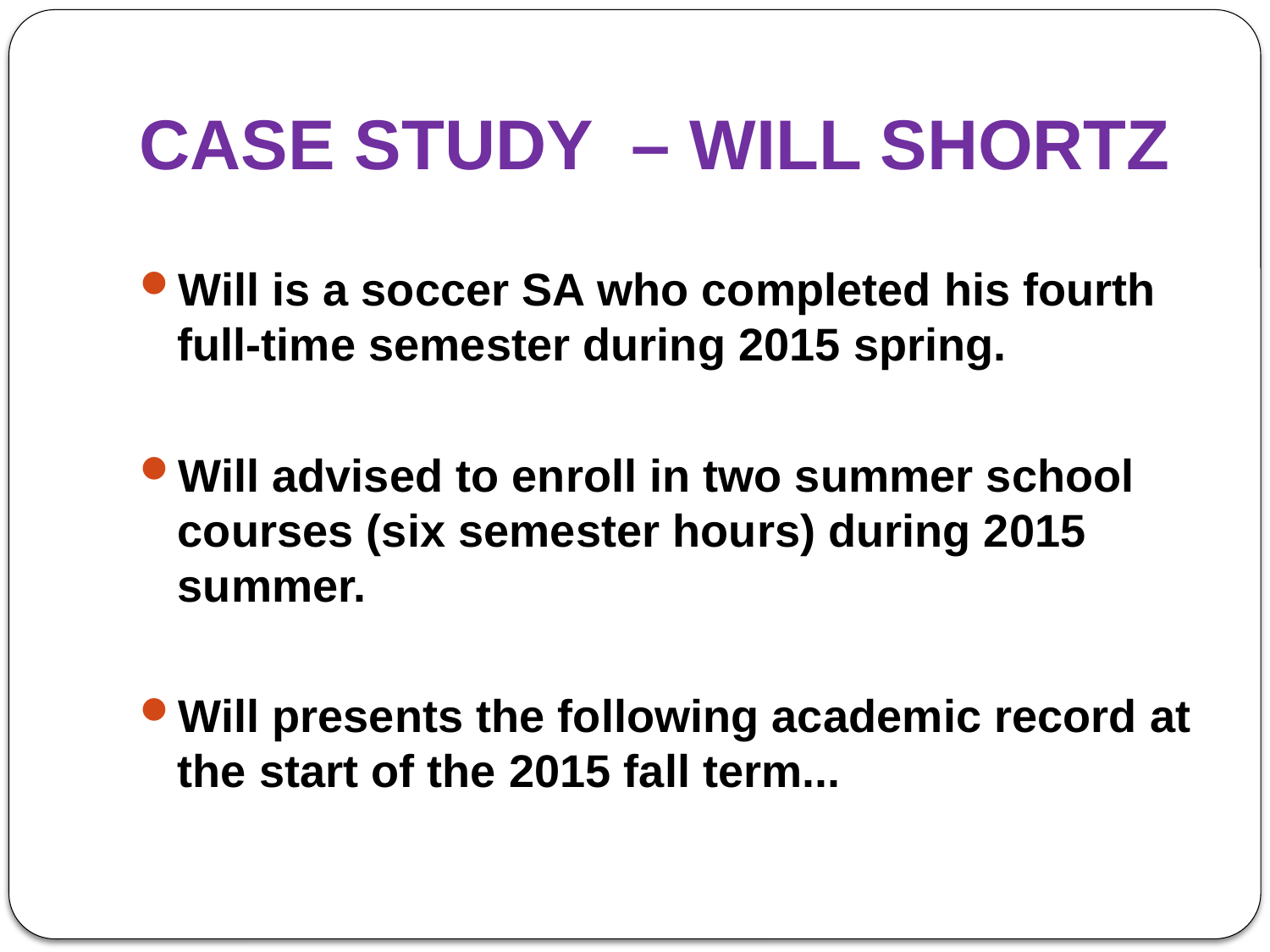

# CASE STUDY  – WILL SHORTZ
Will is a soccer SA who completed his fourth full-time semester during 2015 spring.

Will advised to enroll in two summer school courses (six semester hours) during 2015 summer.

Will presents the following academic record at the start of the 2015 fall term...